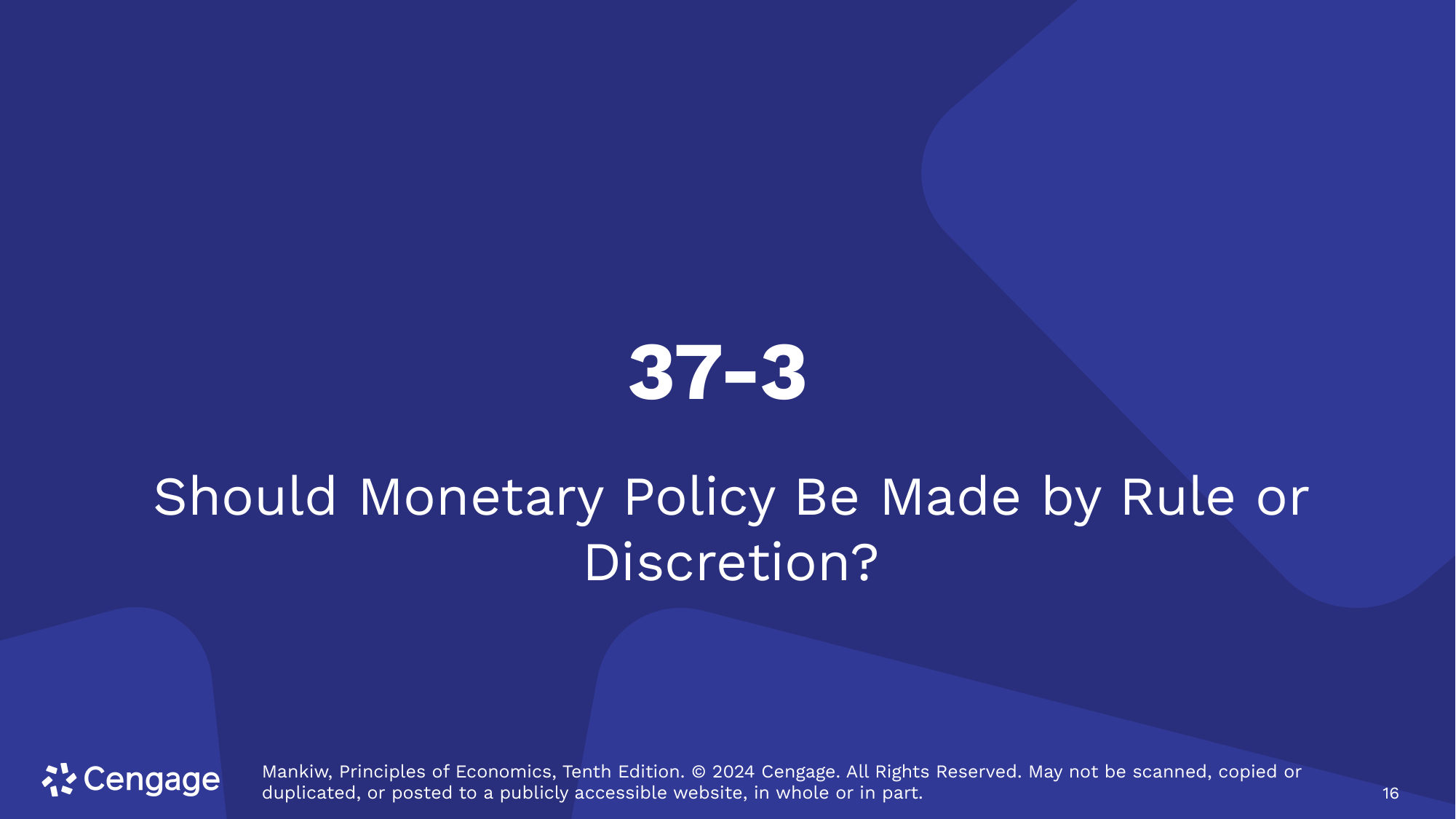

# 37-3
Should Monetary Policy Be Made by Rule or Discretion?